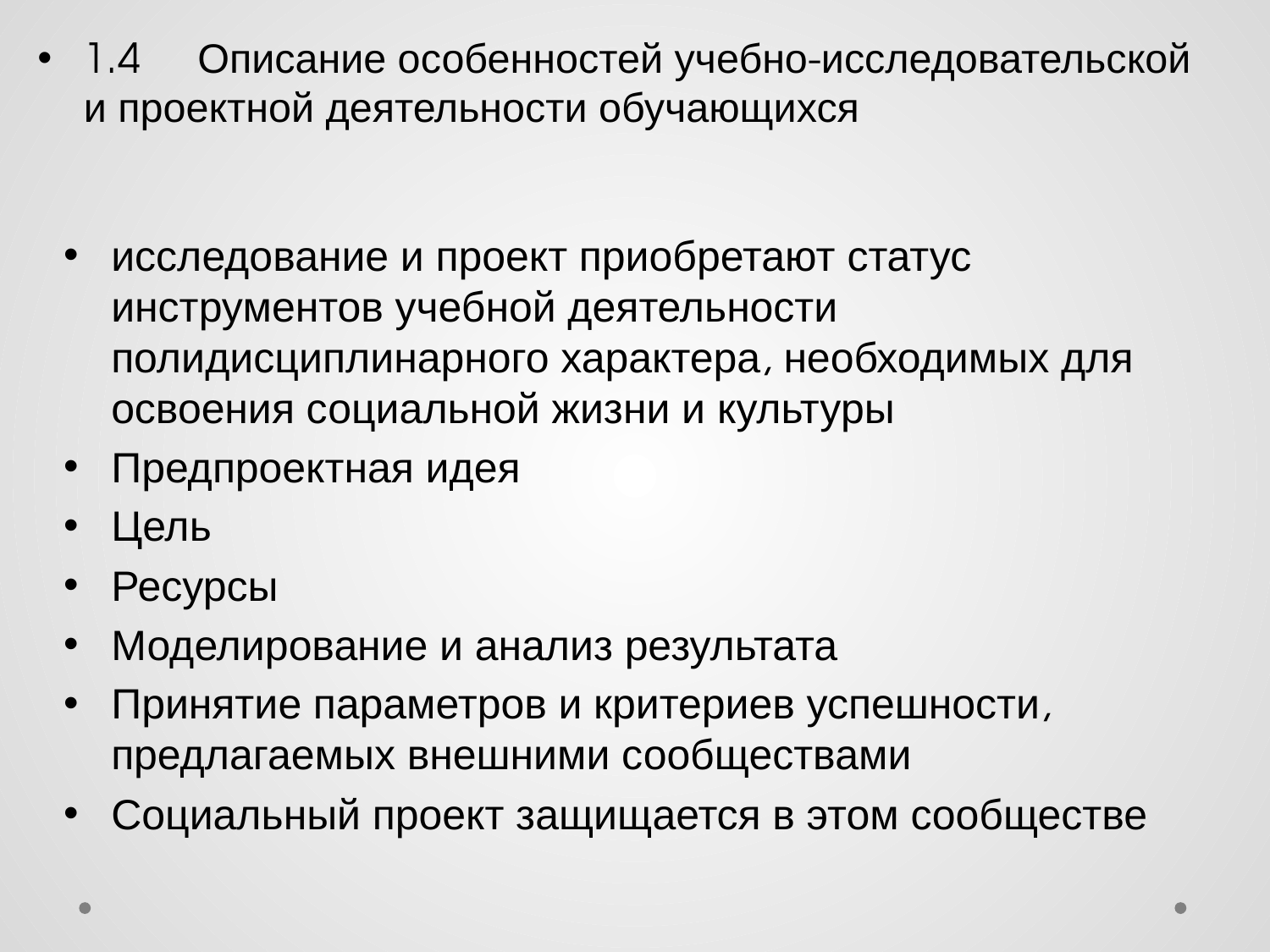

1.4     Описание особенностей учебно-исследовательской и проектной деятельности обучающихся
исследование и проект приобретают статус инструментов учебной деятельности полидисциплинарного характера, необходимых для  освоения социальной жизни и культуры
Предпроектная идея
Цель
Ресурсы
Моделирование и анализ результата
Принятие параметров и критериев успешности, предлагаемых внешними сообществами
Социальный проект защищается в этом сообществе

#